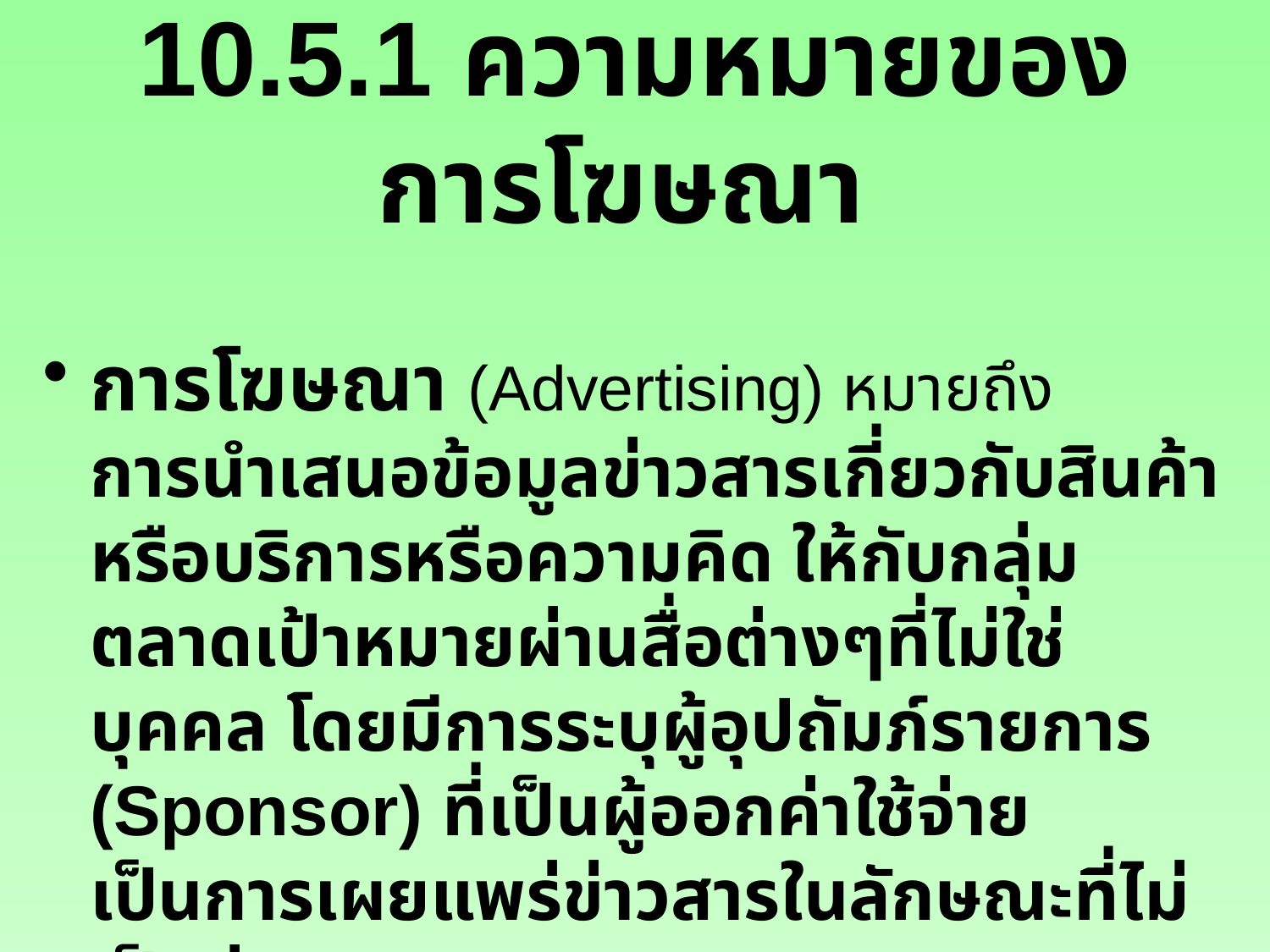

# 10.5.1 ความหมายของการโฆษณา
การโฆษณา (Advertising) หมายถึง การนำเสนอข้อมูลข่าวสารเกี่ยวกับสินค้าหรือบริการหรือความคิด ให้กับกลุ่มตลาดเป้าหมายผ่านสื่อต่างๆที่ไม่ใช่บุคคล โดยมีการระบุผู้อุปถัมภ์รายการ (Sponsor) ที่เป็นผู้ออกค่าใช้จ่าย เป็นการเผยแพร่ข่าวสารในลักษณะที่ไม่เป็นส่วนบุคคล